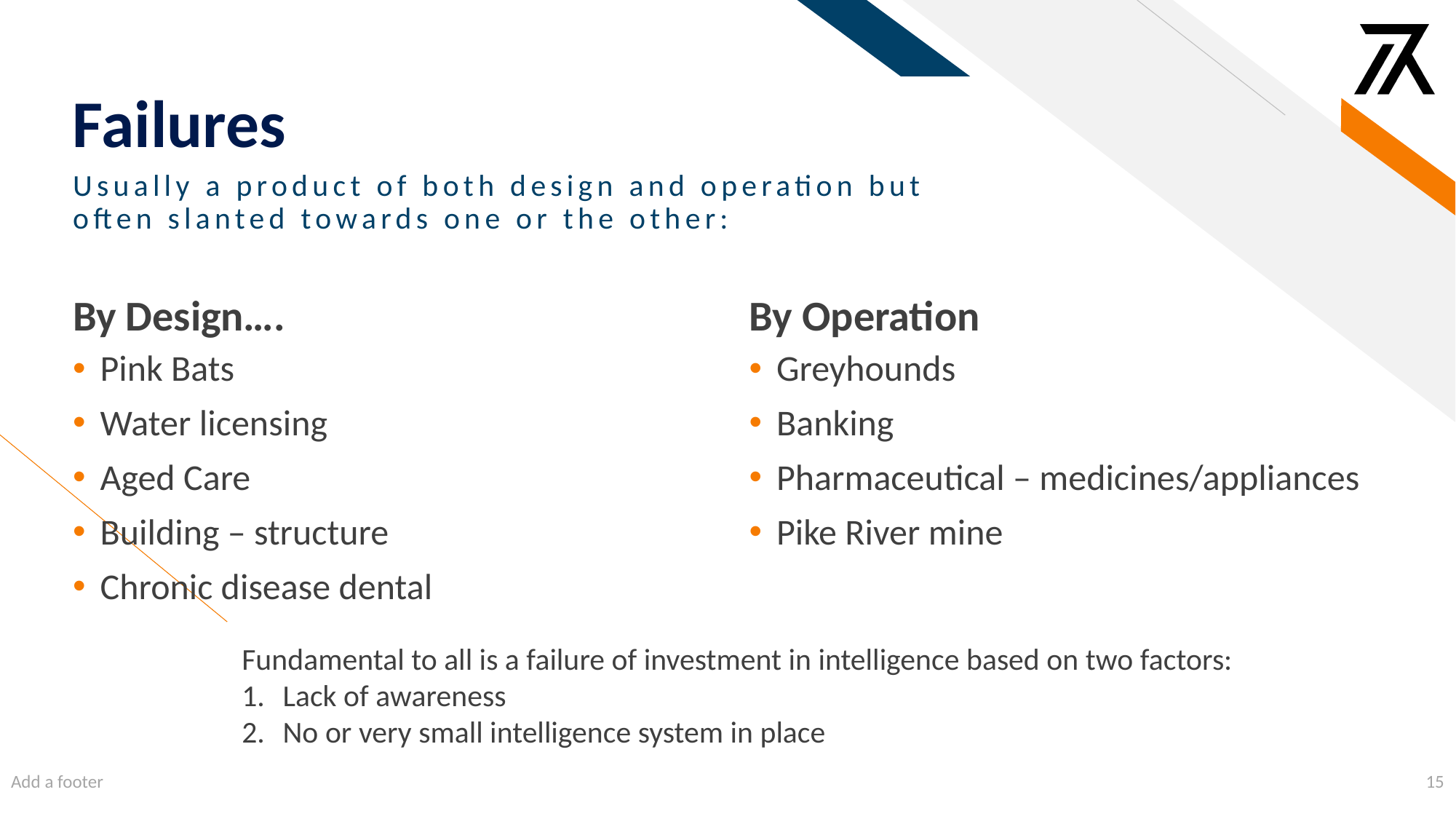

# Failures
Usually a product of both design and operation but often slanted towards one or the other:
By Design….
By Operation
Pink Bats
Water licensing
Aged Care
Building – structure
Chronic disease dental

Greyhounds
Banking
Pharmaceutical – medicines/appliances
Pike River mine

Fundamental to all is a failure of investment in intelligence based on two factors:
Lack of awareness
No or very small intelligence system in place
Add a footer
15